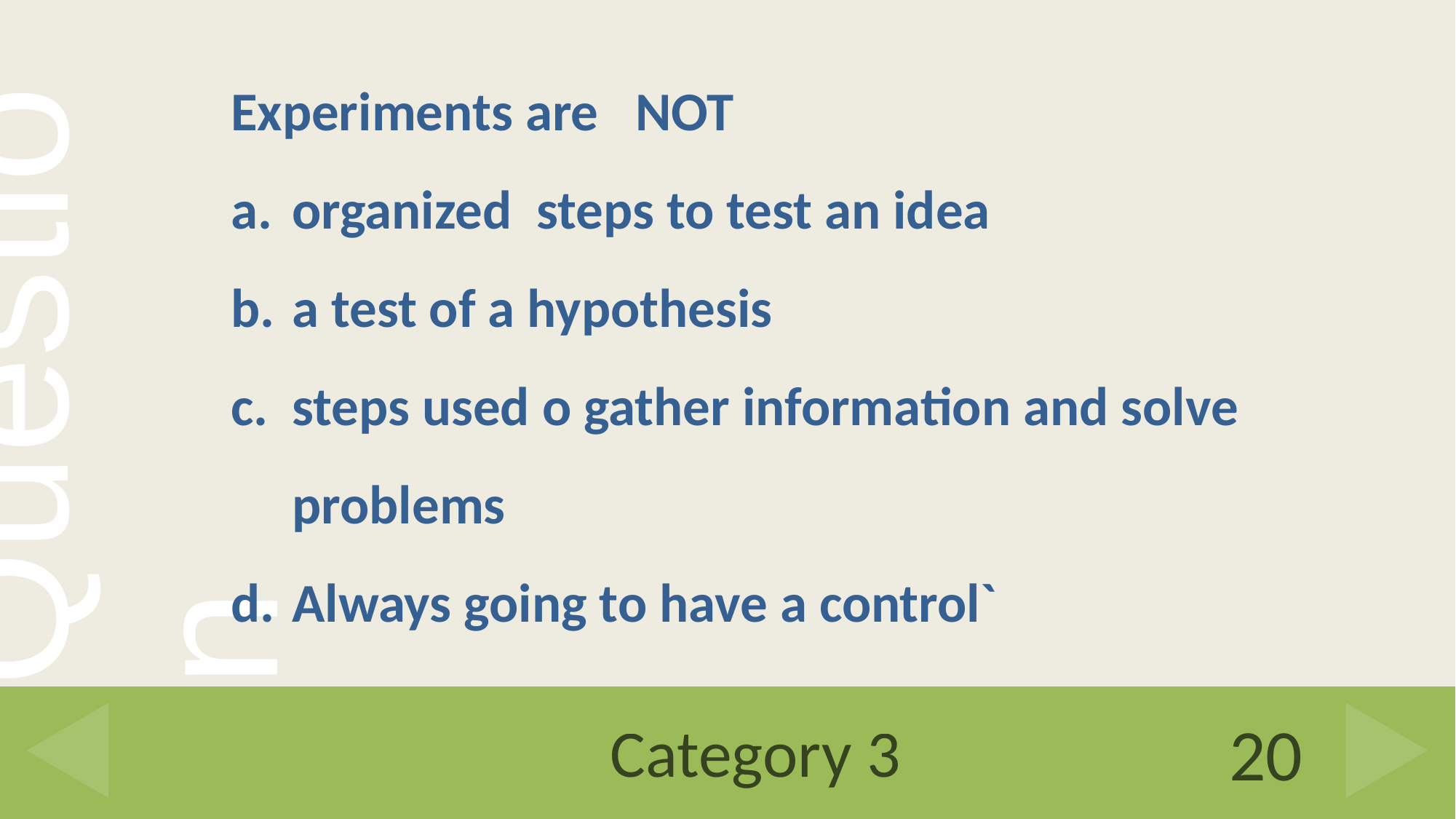

Experiments are   NOT
organized  steps to test an idea
a test of a hypothesis
steps used o gather information and solve problems
Always going to have a control`
# Category 3
20